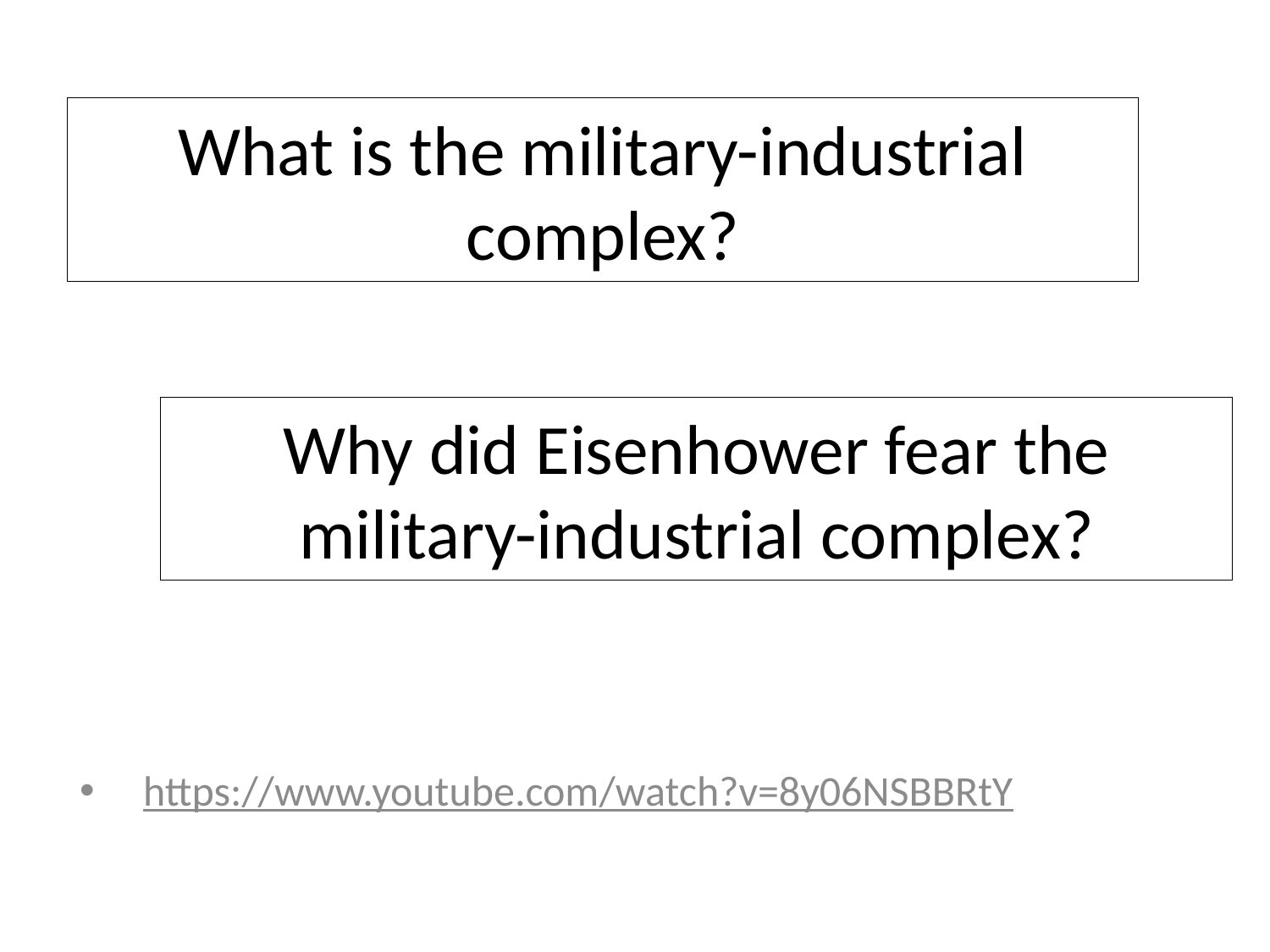

# What is the military-industrial complex?
Why did Eisenhower fear the military-industrial complex?
https://www.youtube.com/watch?v=8y06NSBBRtY